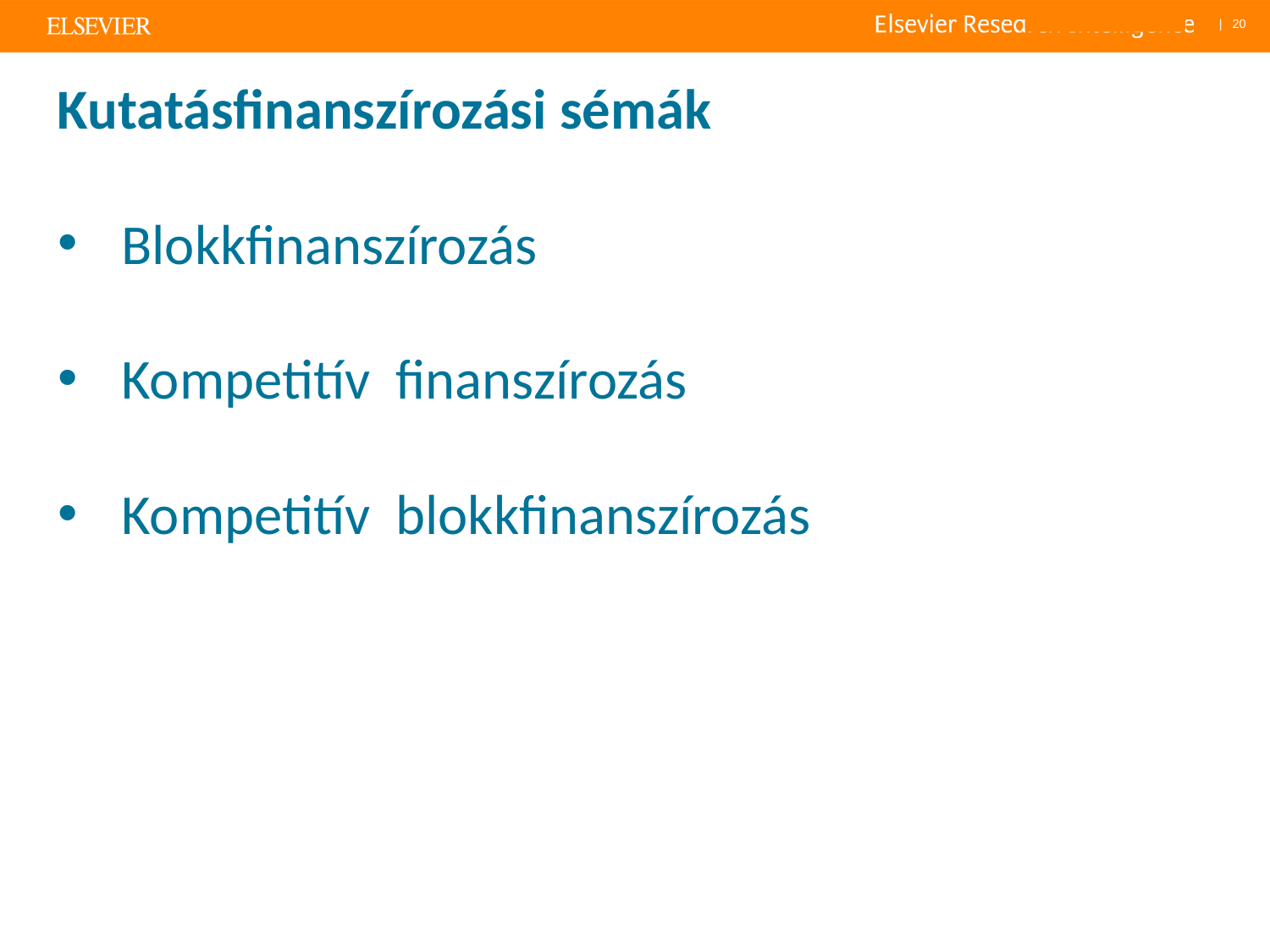

# Kutatásfinanszírozási sémák

Blokkfinanszírozás

Kompetitív  finanszírozás

Kompetitív  blokkfinanszírozás

20